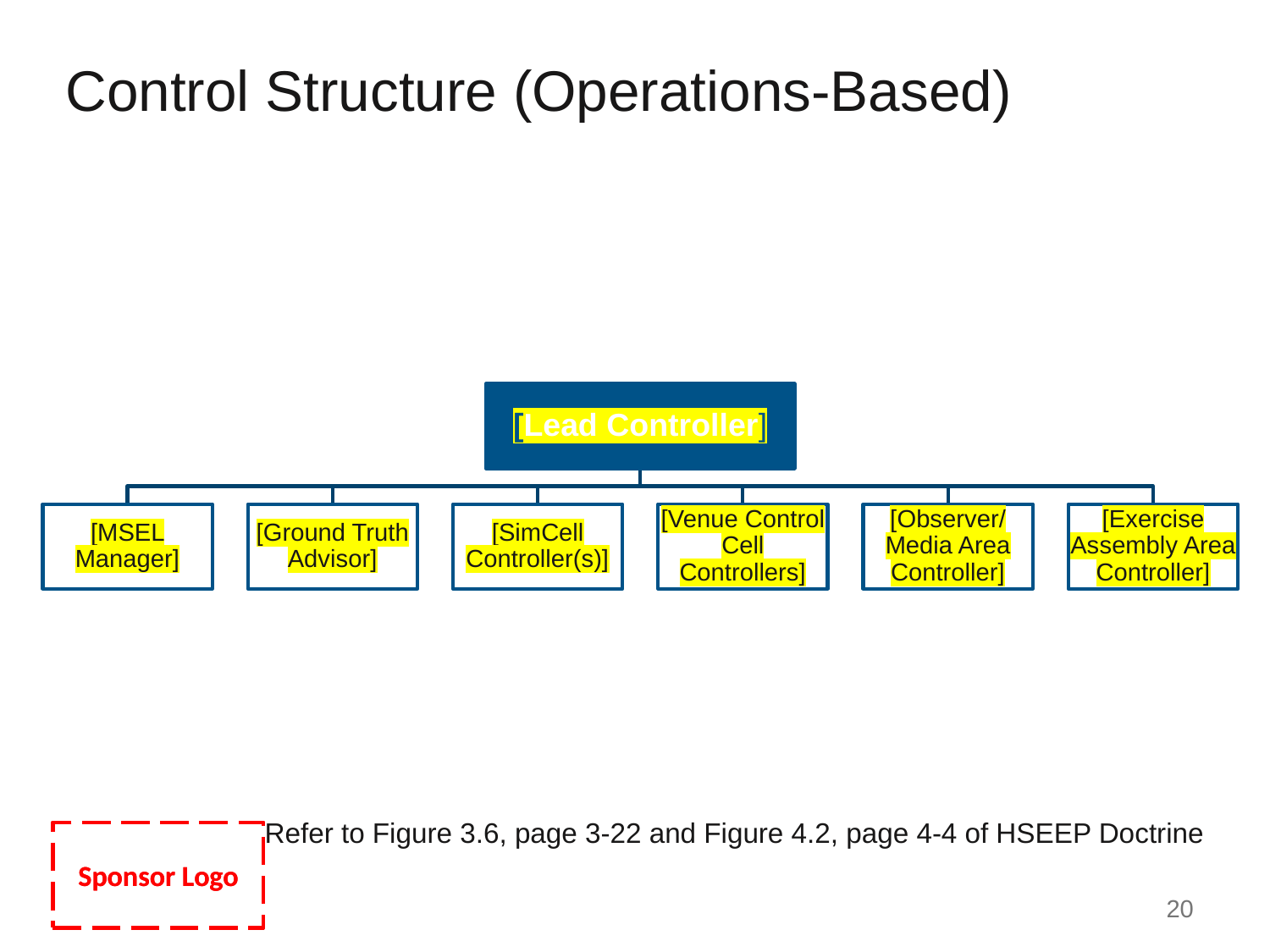

Control Structure (Operations-Based)
[Lead Controller]
[MSEL Manager]
[Ground Truth Advisor]
[SimCell Controller(s)]
[Venue Control Cell Controllers]
[Observer/ Media Area Controller]
[Exercise Assembly Area Controller]
Refer to Figure 3.6, page 3-22 and Figure 4.2, page 4-4 of HSEEP Doctrine
20